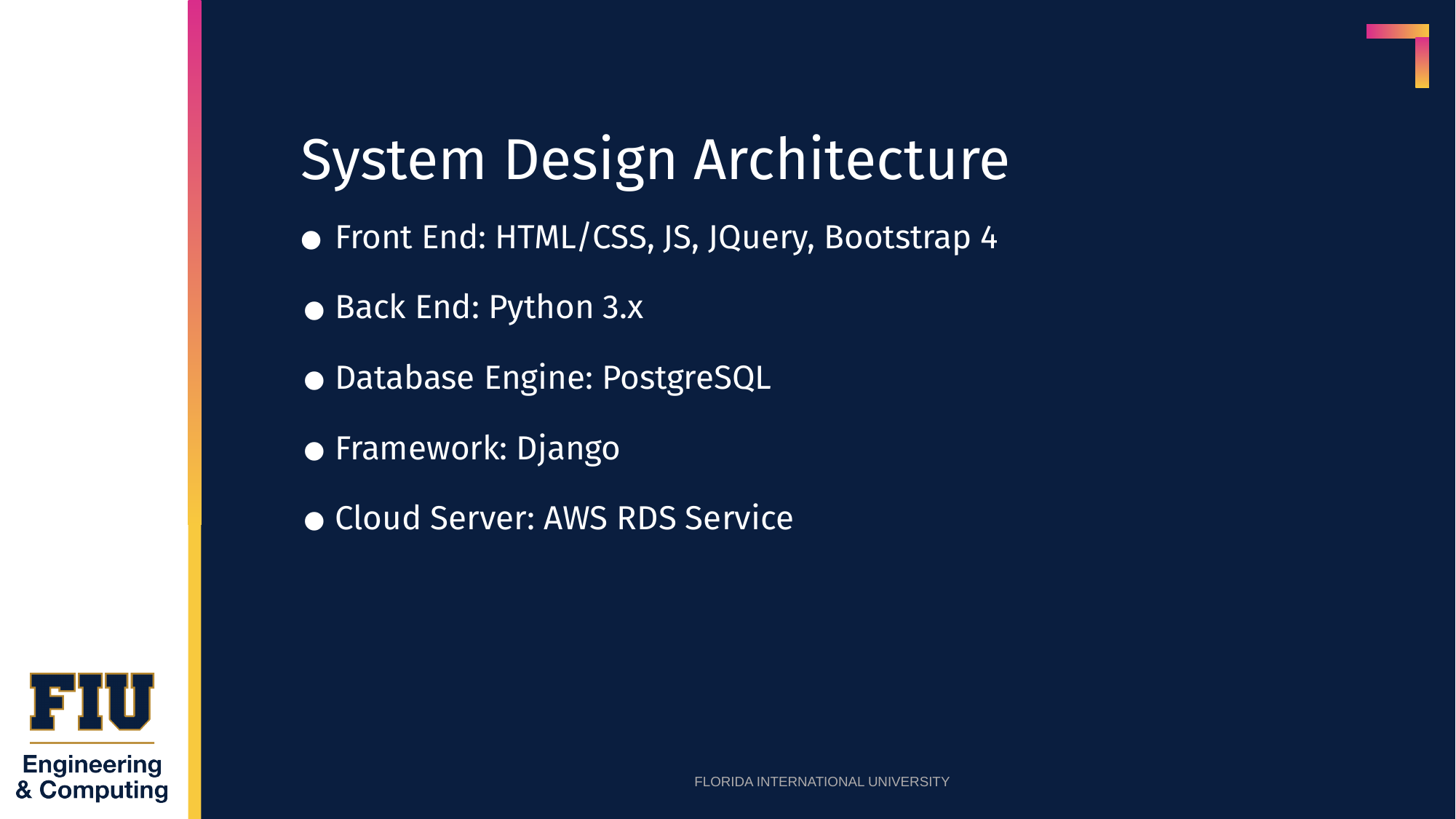

System Design Architecture
Front End: HTML/CSS, JS, JQuery, Bootstrap 4
Back End: Python 3.x
Database Engine: PostgreSQL
Framework: Django
Cloud Server: AWS RDS Service